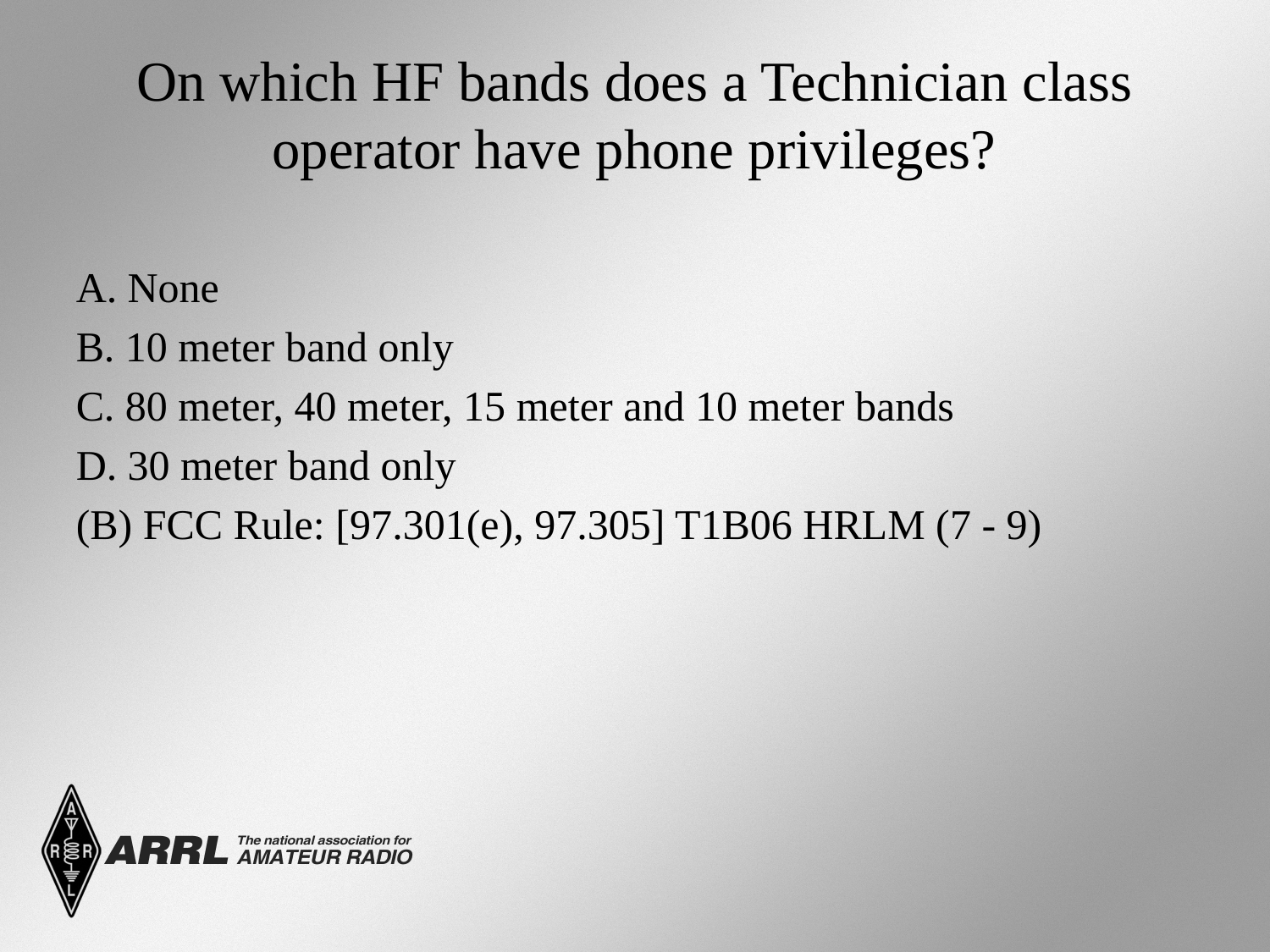

# On which HF bands does a Technician class operator have phone privileges?
A. None
B. 10 meter band only
C. 80 meter, 40 meter, 15 meter and 10 meter bands
D. 30 meter band only
(B) FCC Rule: [97.301(e), 97.305] T1B06 HRLM (7 - 9)